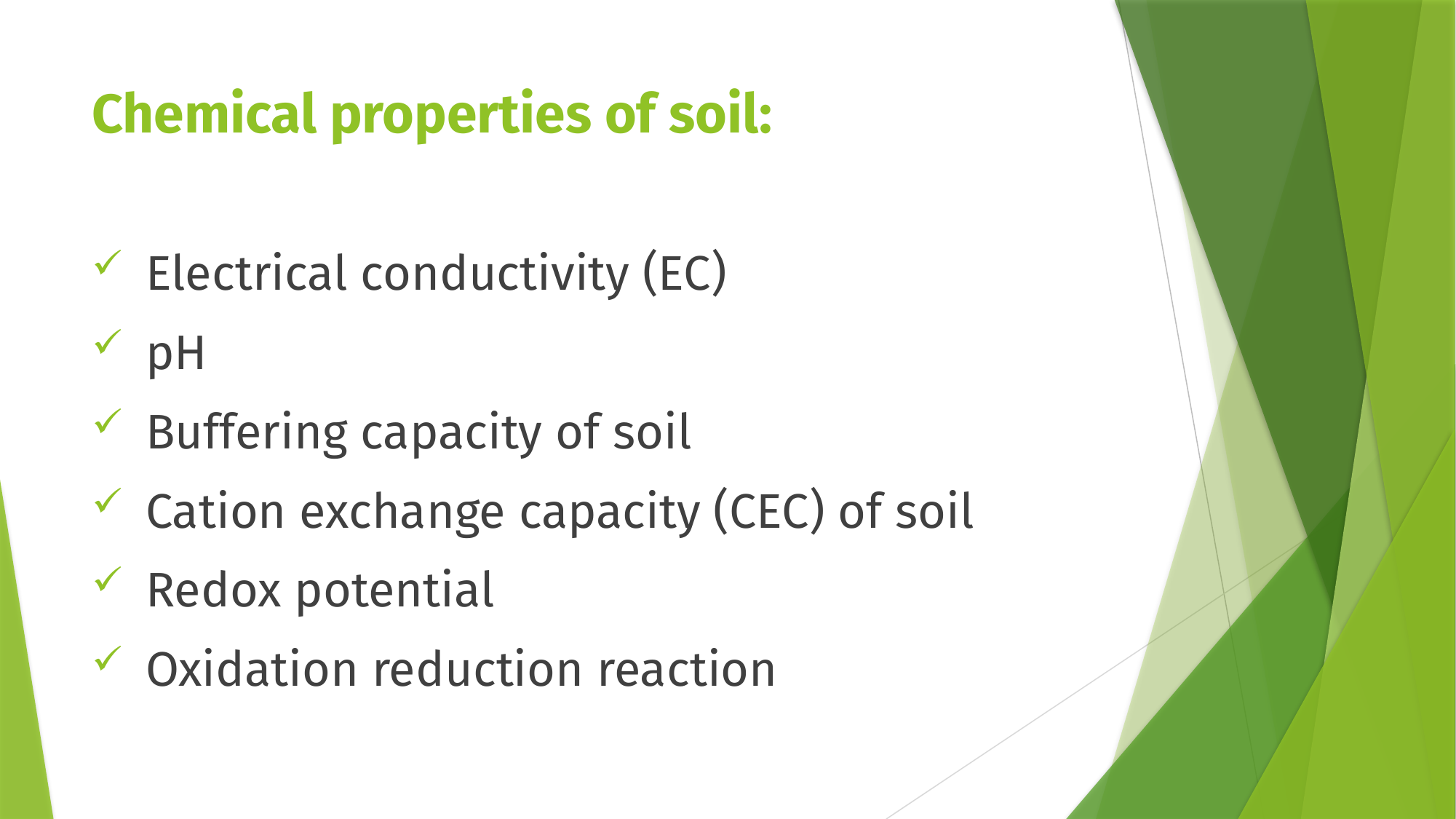

# Chemical properties of soil:
 Electrical conductivity (EC)
 pH
 Buffering capacity of soil
 Cation exchange capacity (CEC) of soil
 Redox potential
 Oxidation reduction reaction